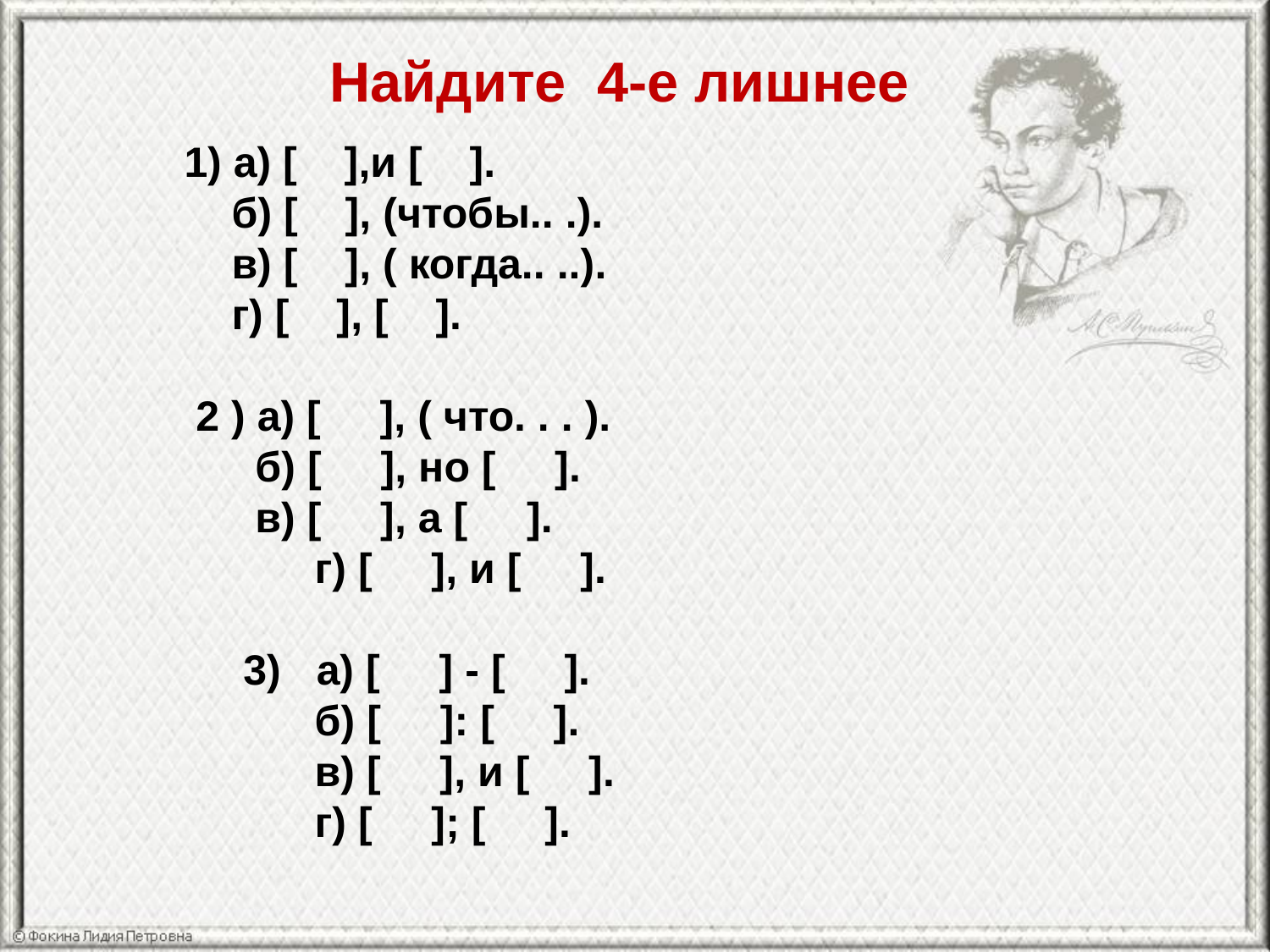

Найдите  4-е лишнее

1) а) [    ],и [    ].
    б) [    ], (чтобы.. .).
    в) [    ], ( когда.. ..).
    г) [    ], [    ].

 2 ) а) [     ], ( что. . . ).
      б) [     ], но [     ].
      в) [     ], а [     ].
           г) [     ], и [     ].

     3)   а) [     ] - [     ].
           б) [     ]: [     ].
           в) [     ], и [     ].
           г) [     ]; [     ].